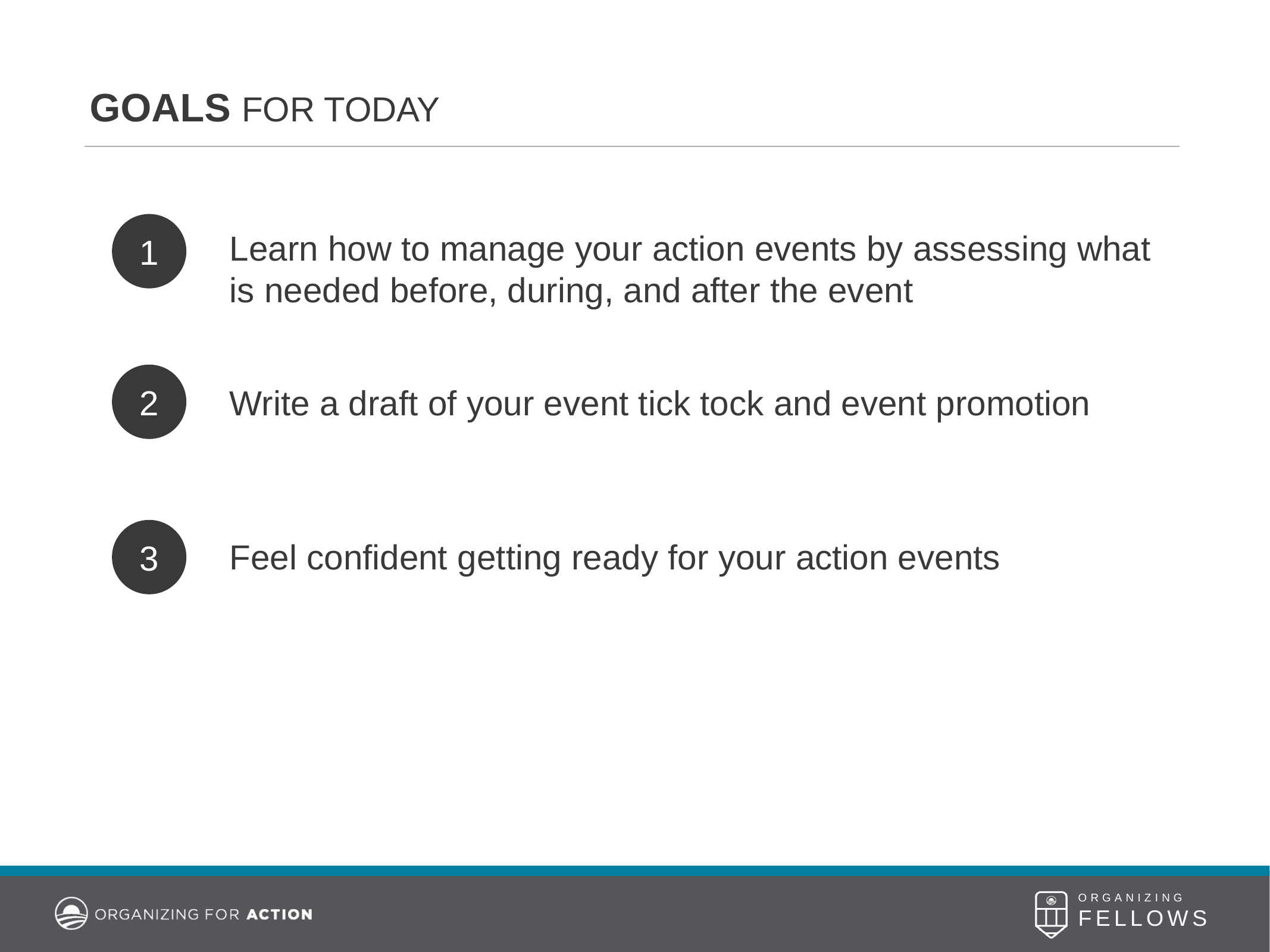

GOALS FOR TODAY
1
Learn how to manage your action events by assessing what is needed before, during, and after the event
2
Write a draft of your event tick tock and event promotion
3
Feel confident getting ready for your action events